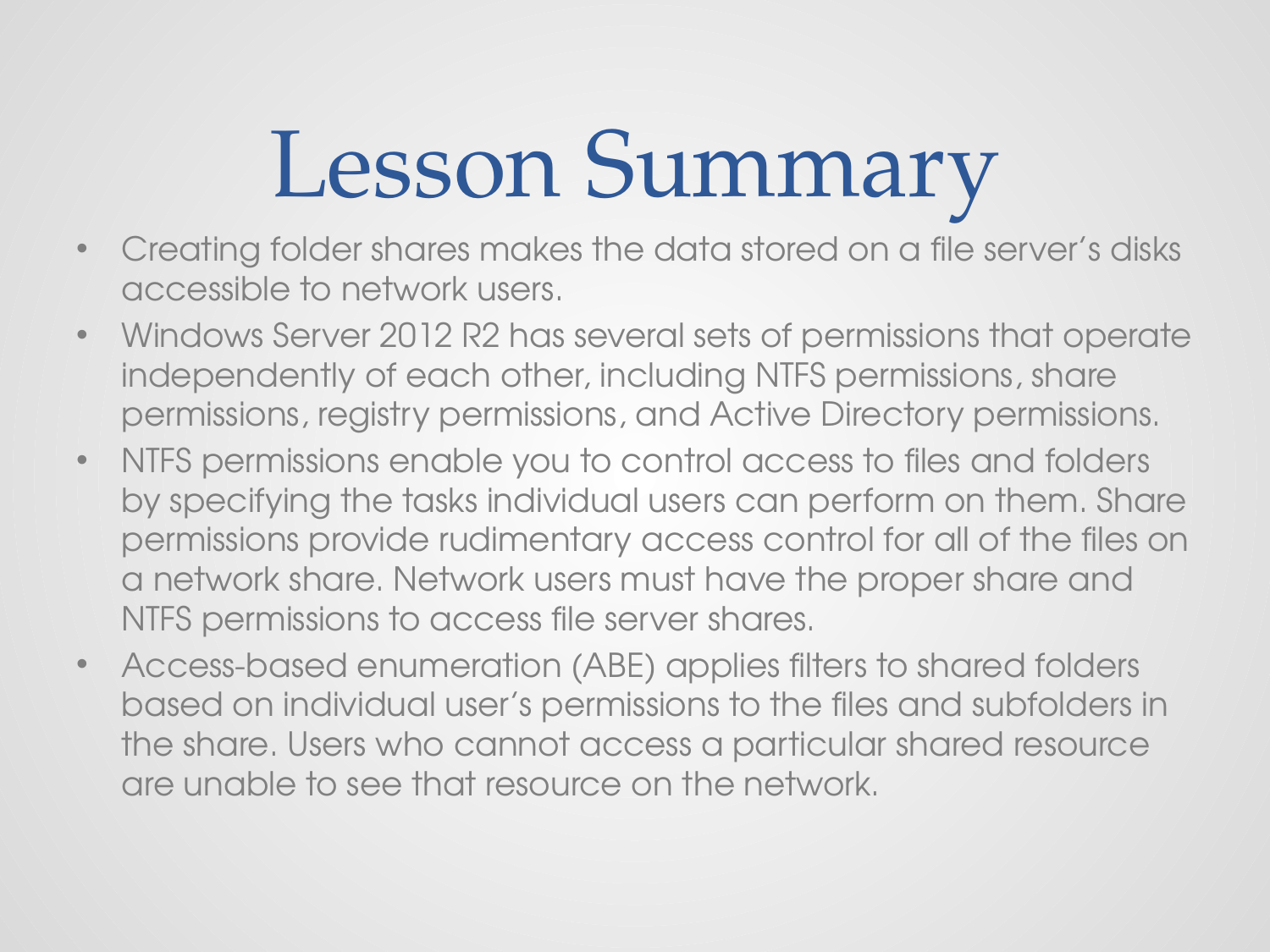

# Lesson Summary
Creating folder shares makes the data stored on a file server’s disks accessible to network users.
Windows Server 2012 R2 has several sets of permissions that operate independently of each other, including NTFS permissions, share permissions, registry permissions, and Active Directory permissions.
NTFS permissions enable you to control access to files and folders by specifying the tasks individual users can perform on them. Share permissions provide rudimentary access control for all of the files on a network share. Network users must have the proper share and NTFS permissions to access file server shares.
Access-based enumeration (ABE) applies filters to shared folders based on individual user’s permissions to the files and subfolders in the share. Users who cannot access a particular shared resource are unable to see that resource on the network.
© 2013 John Wiley & Sons, Inc.
52